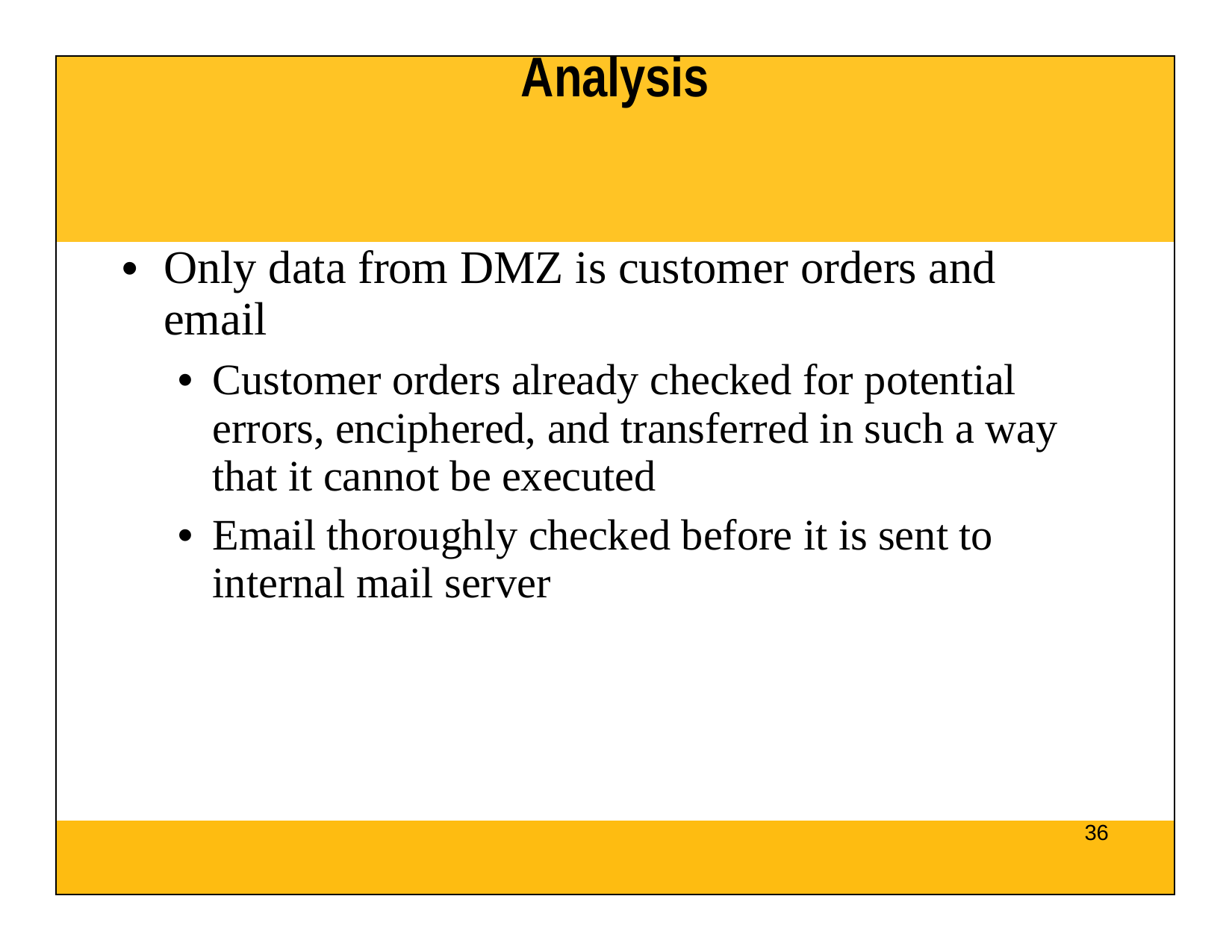

| Analysis |
| --- |
| Only data from DMZ is customer orders and email Customer orders already checked for potential errors, enciphered, and transferred in such a way that it cannot be executed Email thoroughly checked before it is sent to internal mail server |
| 36 |